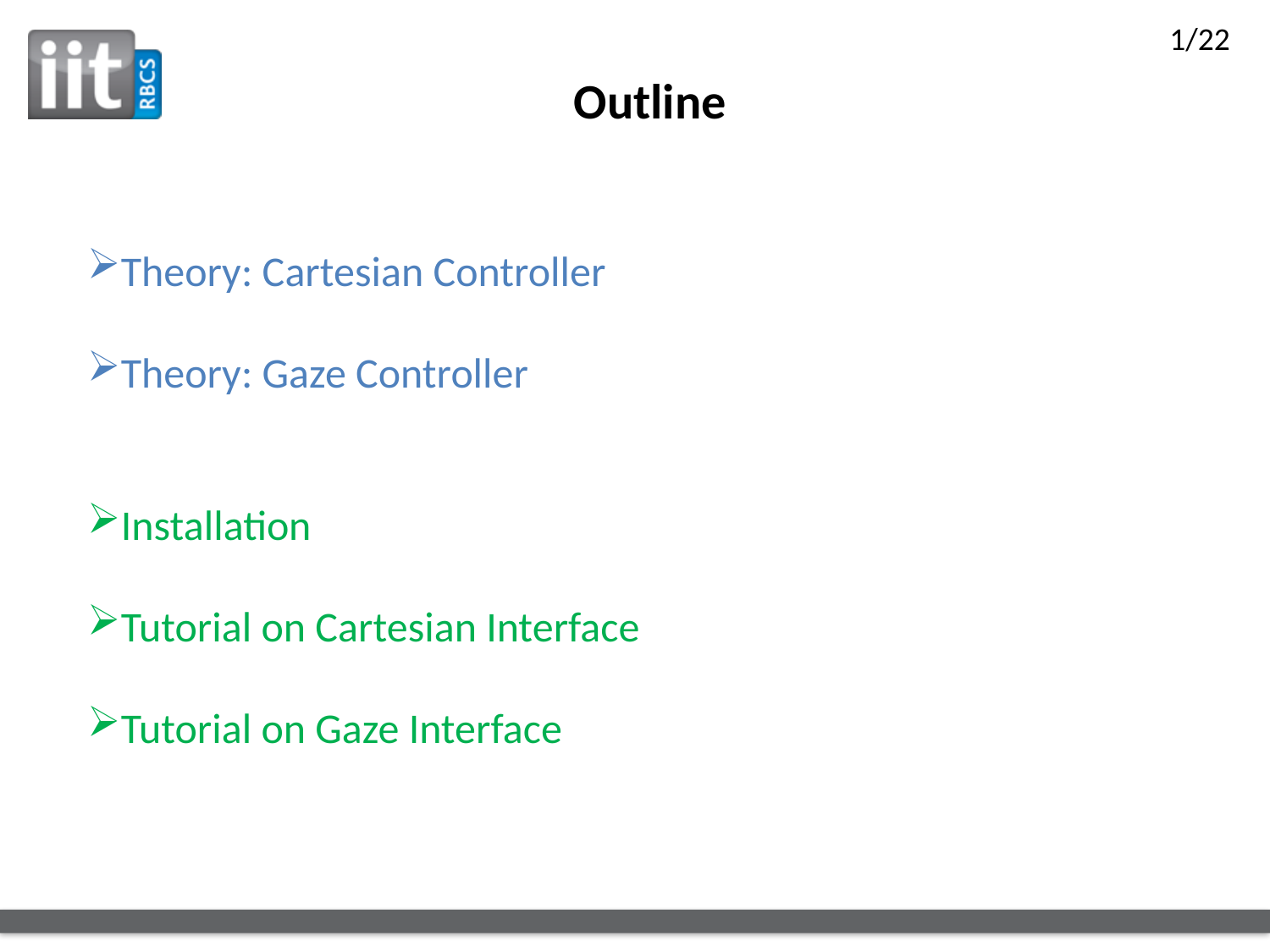

1/22
Outline

Theory: Cartesian Controller

Theory: Gaze Controller

Installation

Tutorial on Cartesian Interface

Tutorial on Gaze Interface